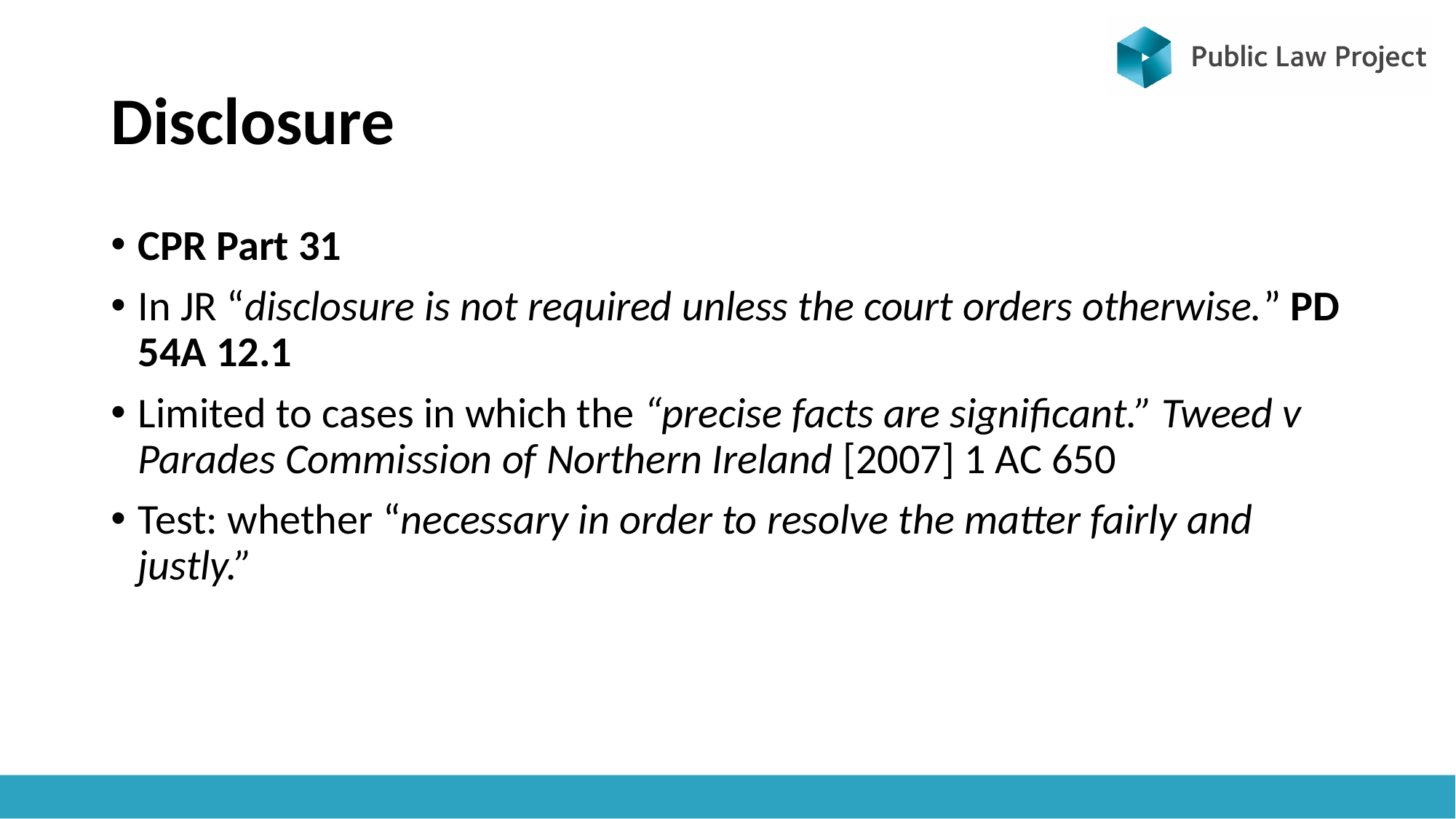

# Disclosure
CPR Part 31
In JR “disclosure is not required unless the court orders otherwise.” PD 54A 12.1
Limited to cases in which the “precise facts are significant.” Tweed v Parades Commission of Northern Ireland [2007] 1 AC 650
Test: whether “necessary in order to resolve the matter fairly and justly.”